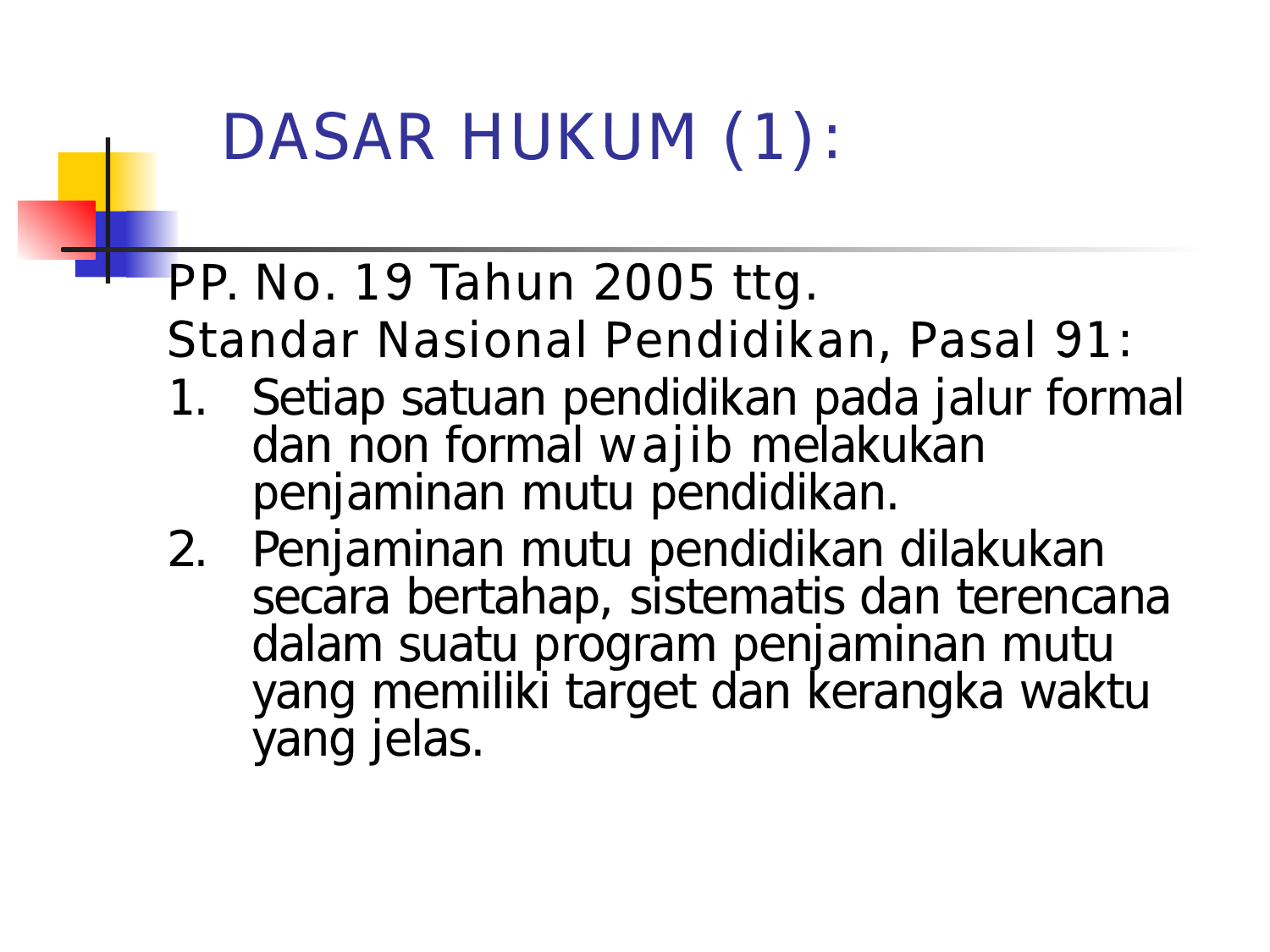

# DASAR HUKUM (1):
PP. No. 19 Tahun 2005 ttg.
Standar Nasional Pendidikan, Pasal 91:
Setiap satuan pendidikan pada jalur formal dan non formal wajib melakukan penjaminan mutu pendidikan.
Penjaminan mutu pendidikan dilakukan secara bertahap, sistematis dan terencana dalam suatu program penjaminan mutu yang memiliki target dan kerangka waktu yang jelas.